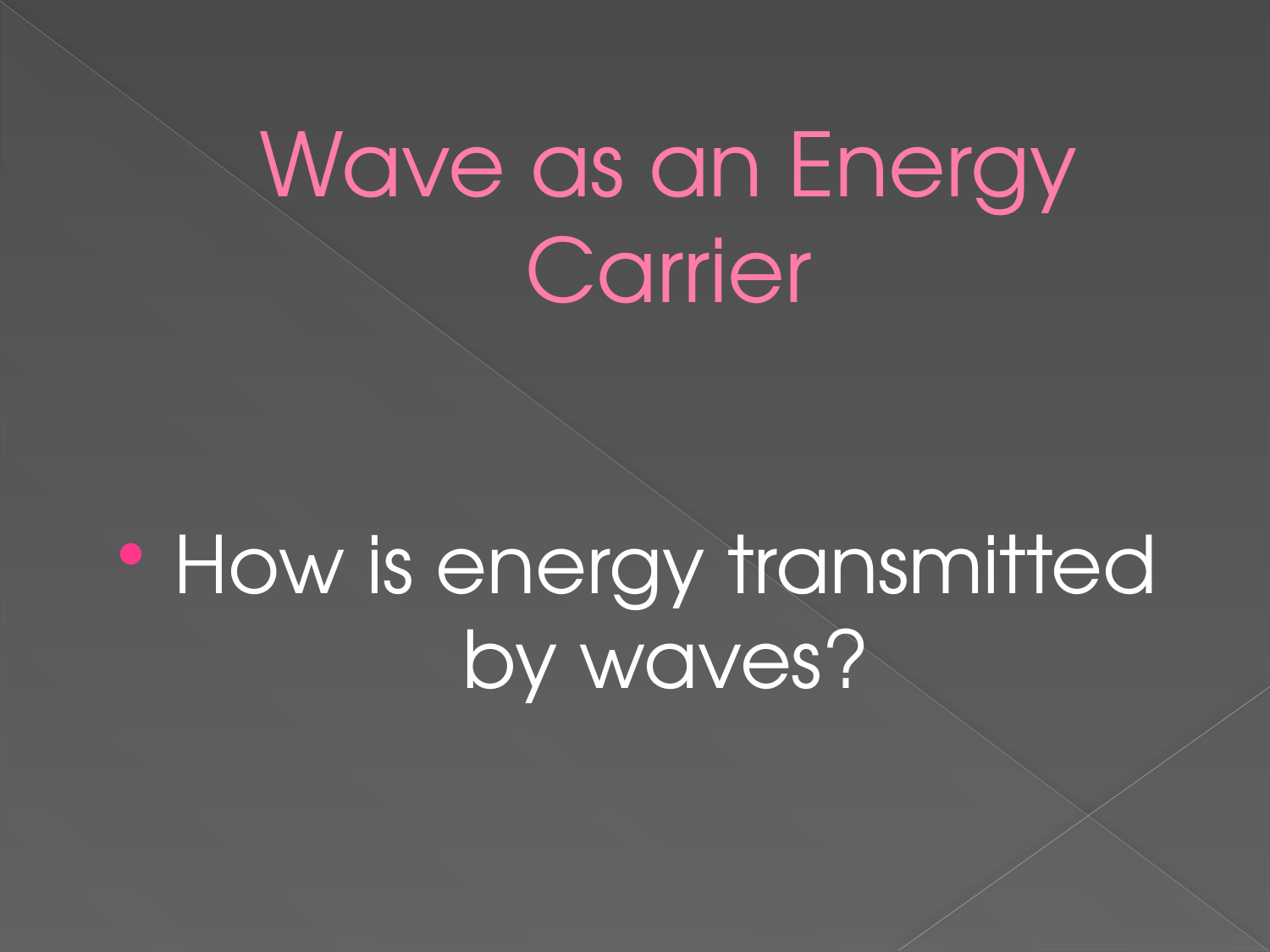

# Wave as an Energy Carrier
How is energy transmitted by waves?